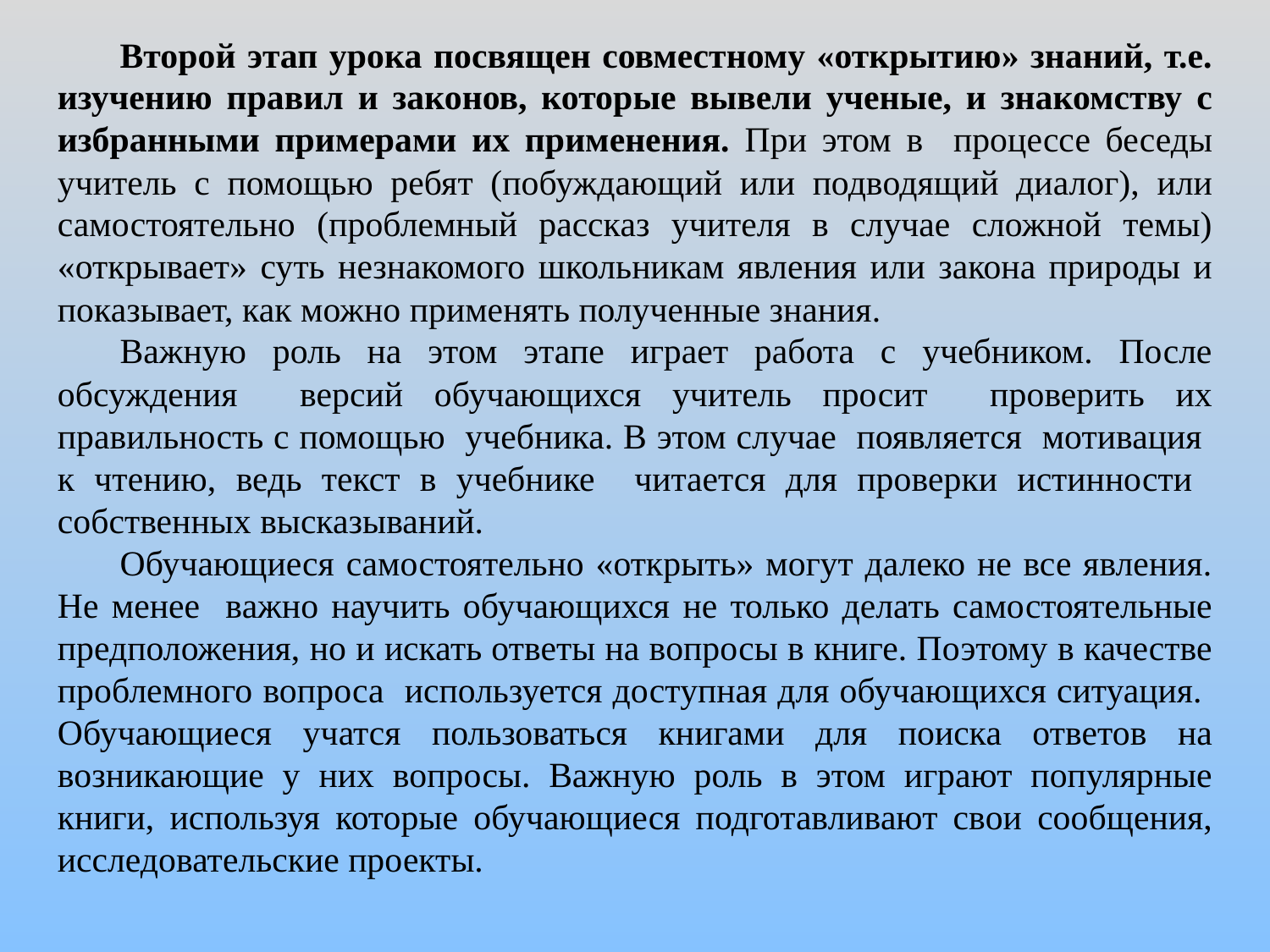

Второй этап урока посвящен совместному «открытию» знаний, т.е. изучению правил и законов, которые вывели ученые, и знакомству с избранными примерами их применения. При этом в  процессе беседы учитель с помощью ребят (побуждающий или подводящий диалог), или самостоятельно (проблемный рассказ учителя в случае сложной темы) «открывает» суть незнакомого школьникам явления или закона природы и показывает, как можно применять полученные знания.
Важную роль на этом этапе играет работа с учебником. После обсуждения  версий обучающихся учитель просит  проверить их правильность с помощью  учебника. В этом случае  появляется  мотивация  к чтению, ведь текст в учебнике  читается для проверки истинности  собственных высказываний.
Обучающиеся самостоятельно «открыть» могут далеко не все явления. Не менее  важно научить обучающихся не только делать самостоятельные предположения, но и искать ответы на вопросы в книге. Поэтому в качестве проблемного вопроса  используется доступная для обучающихся ситуация.  Обучающиеся учатся пользоваться книгами для поиска ответов на возникающие у них вопросы. Важную роль в этом играют популярные книги, используя которые обучающиеся подготавливают свои сообщения, исследовательские проекты.